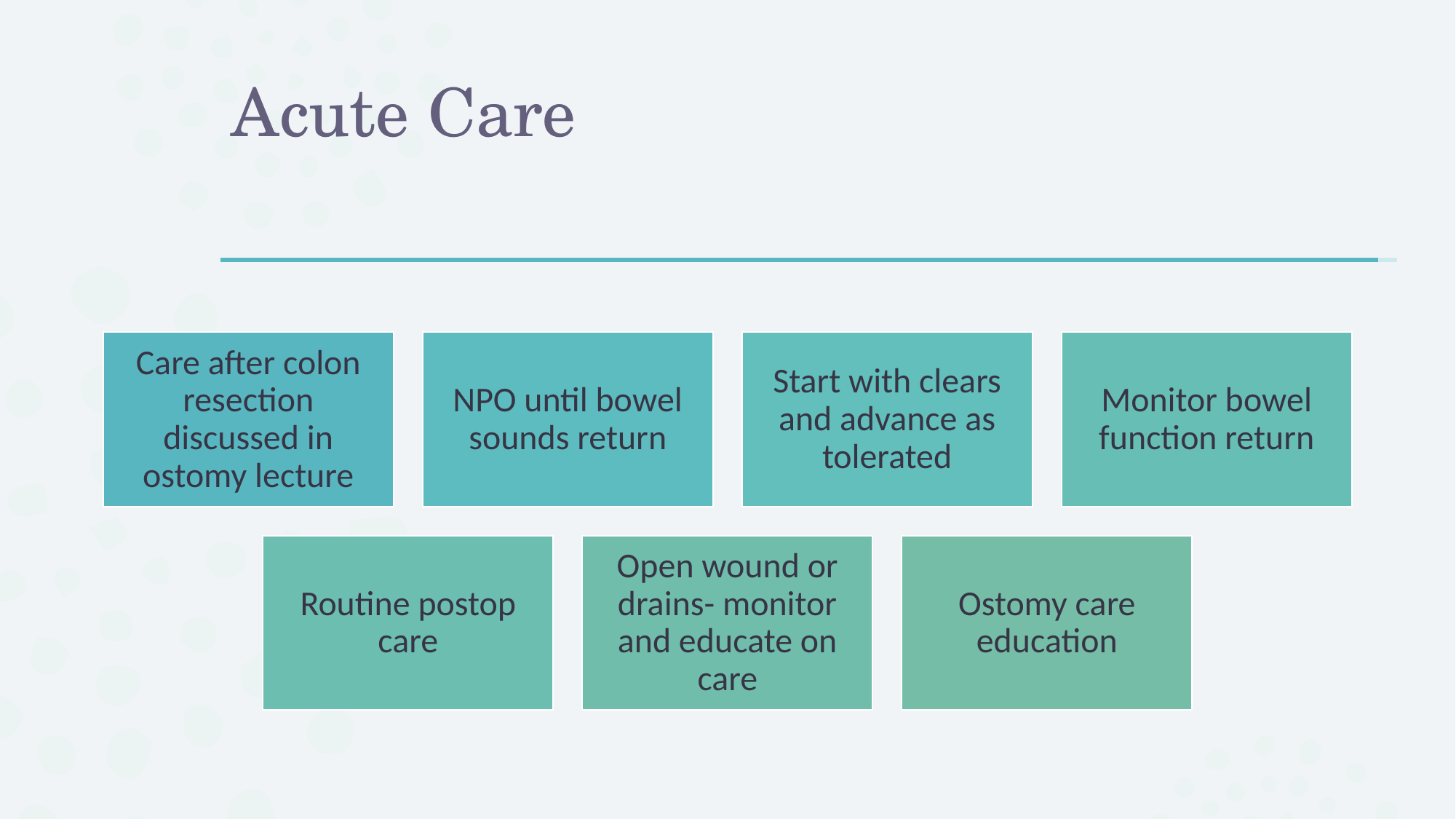

# Acute Care
Care after colon resection discussed in ostomy lecture
NPO until bowel sounds return
Start with clears and advance as tolerated
Monitor bowel function return
Routine postop care
Open wound or drains- monitor and educate on care
Ostomy care education